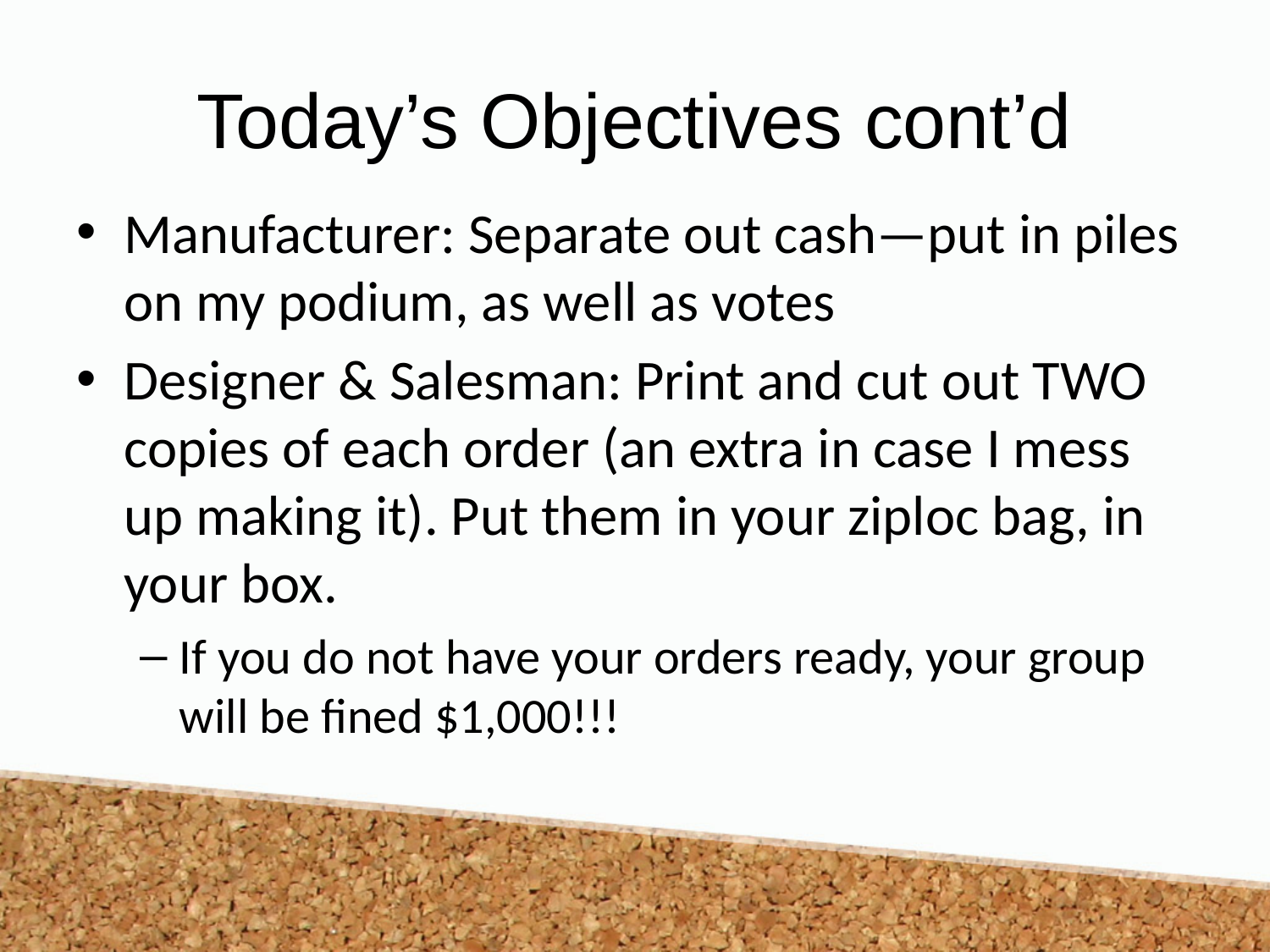

# Today’s Objectives cont’d
Manufacturer: Separate out cash—put in piles on my podium, as well as votes
Designer & Salesman: Print and cut out TWO copies of each order (an extra in case I mess up making it). Put them in your ziploc bag, in your box.
If you do not have your orders ready, your group will be fined $1,000!!!